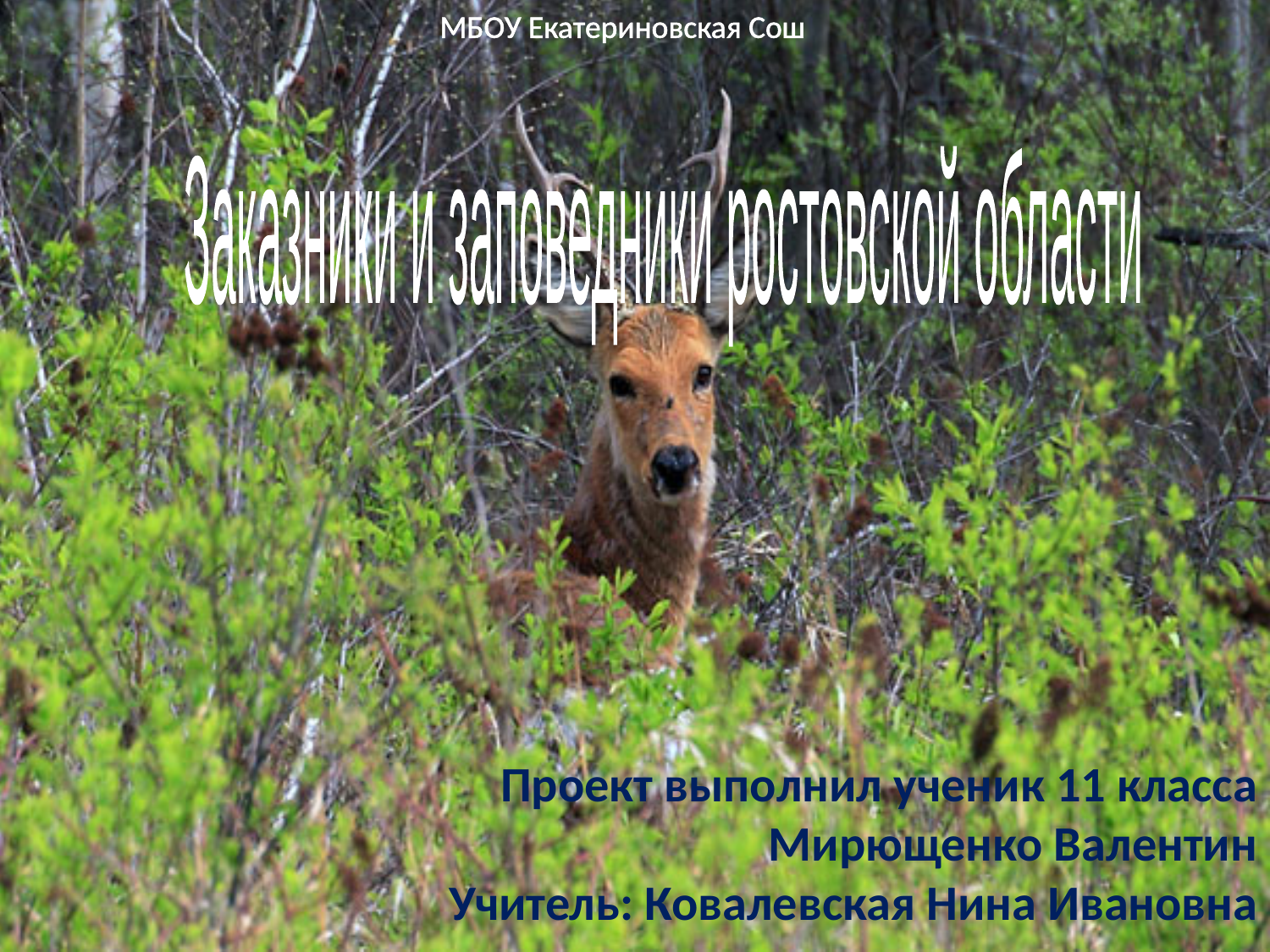

МБОУ Екатериновская Сош
Заказники и заповедники ростовской области
Проект выполнил ученик 11 класса
Мирющенко Валентин
Учитель: Ковалевская Нина Ивановна